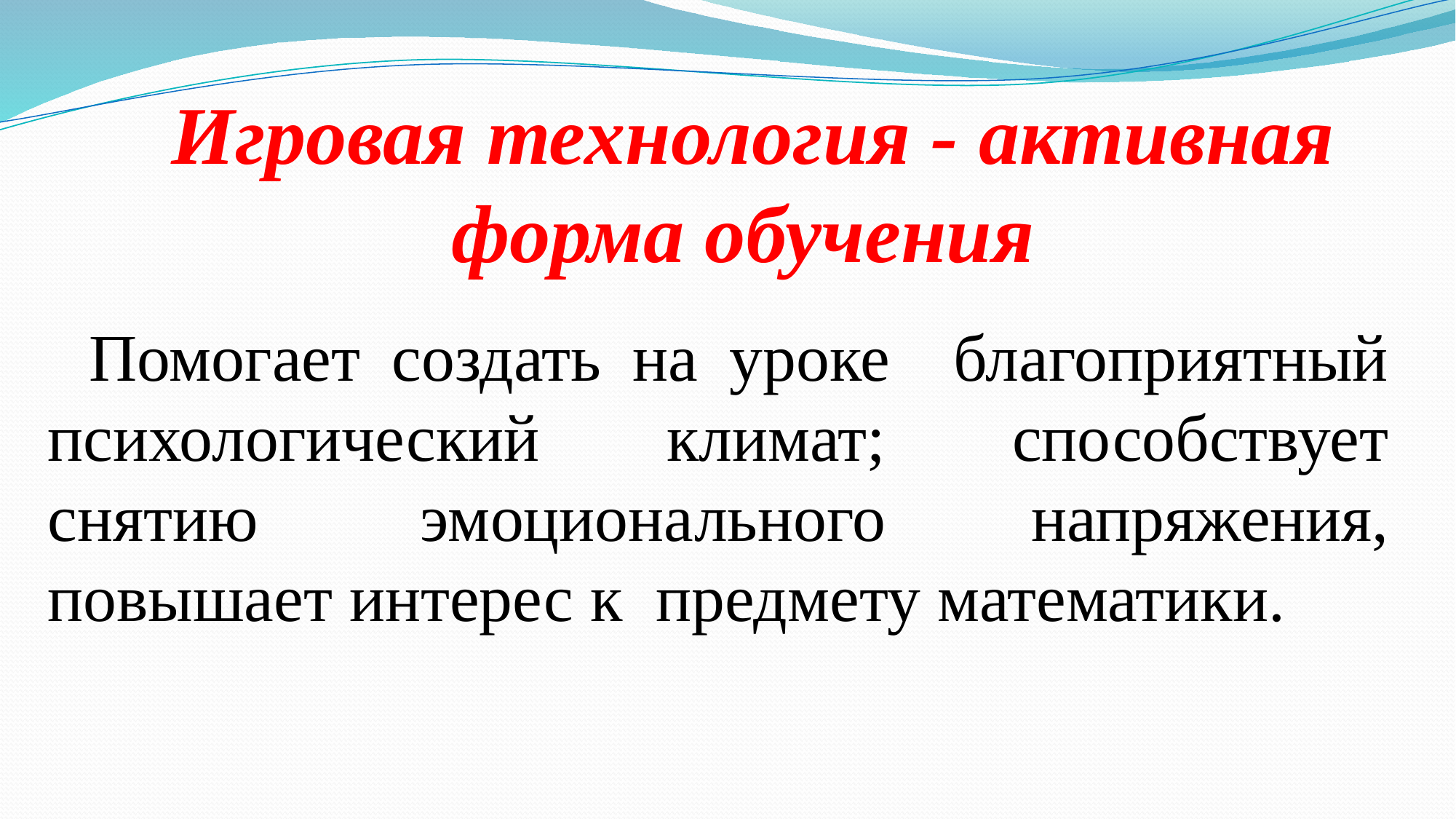

Игровая технология - активная форма обучения
Помогает создать на уроке  благоприятный психологический климат; способствует снятию  эмоционального напряжения, повышает интерес к  предмету математики.